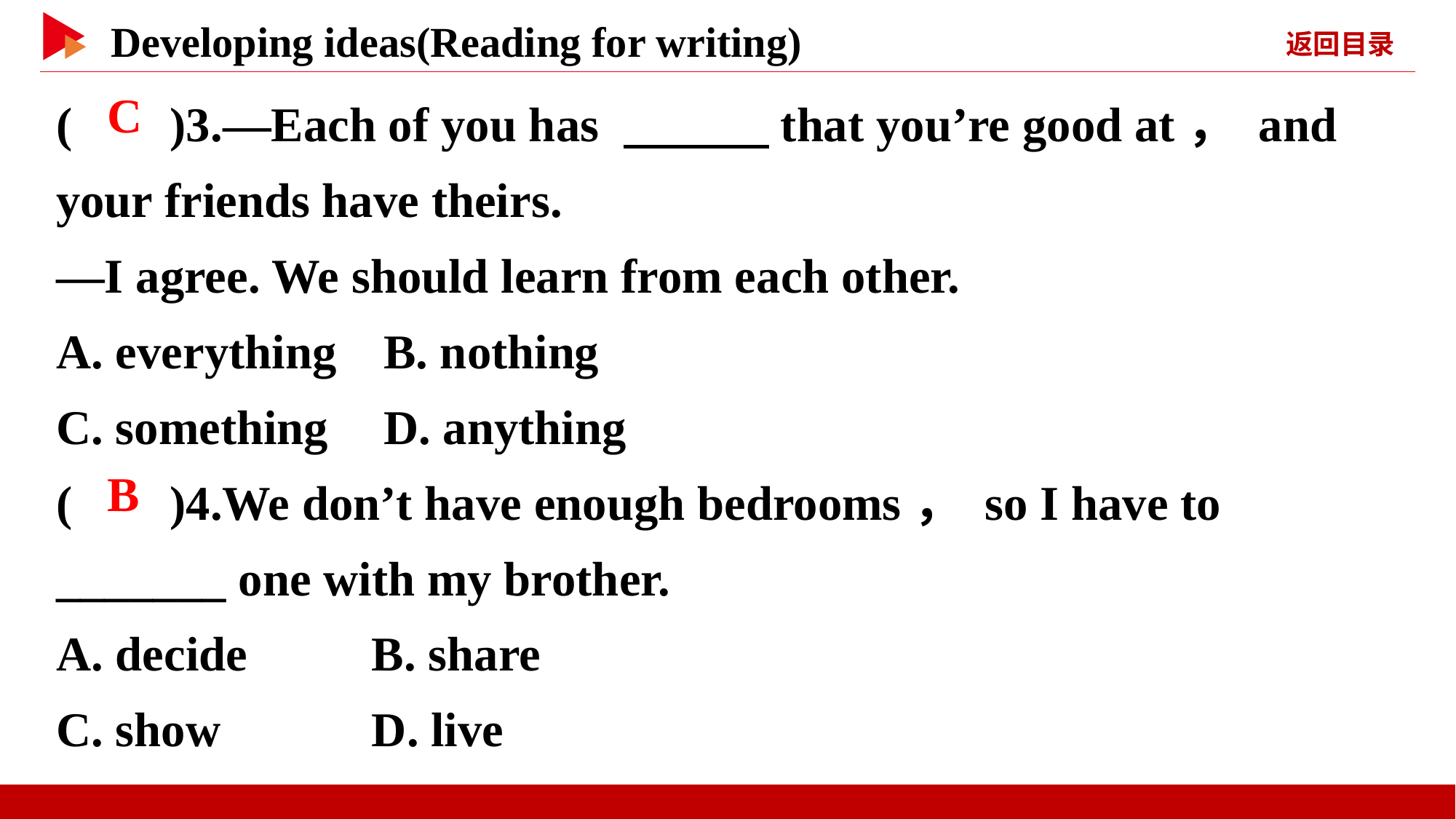

(        )3.—Each of you has 　　　that you’re good at， and your friends have theirs.
—I agree. We should learn from each other.
A. everything	B. nothing
C. something	D. anything
(        )4.We don’t have enough bedrooms， so I have to _______ one with my brother.
A. decide 	        B. share
C. show 	        D. live
   C
   B